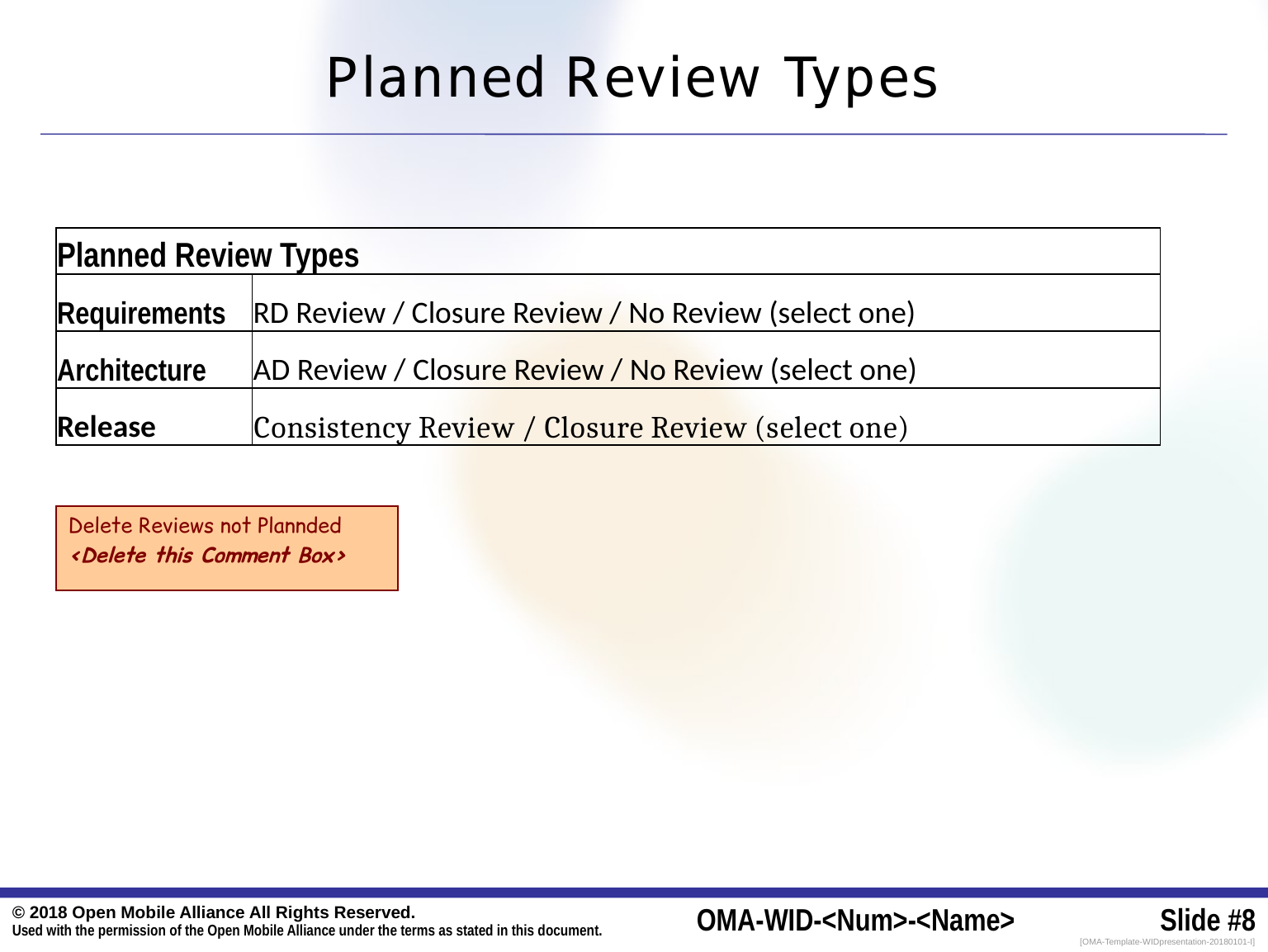

# Planned Review Types
| Planned Review Types |  |
| --- | --- |
| Requirements | RD Review / Closure Review / No Review (select one) |
| Architecture | AD Review / Closure Review / No Review (select one) |
| Release | Consistency Review / Closure Review (select one) |
Delete Reviews not Plannded
<Delete this Comment Box>